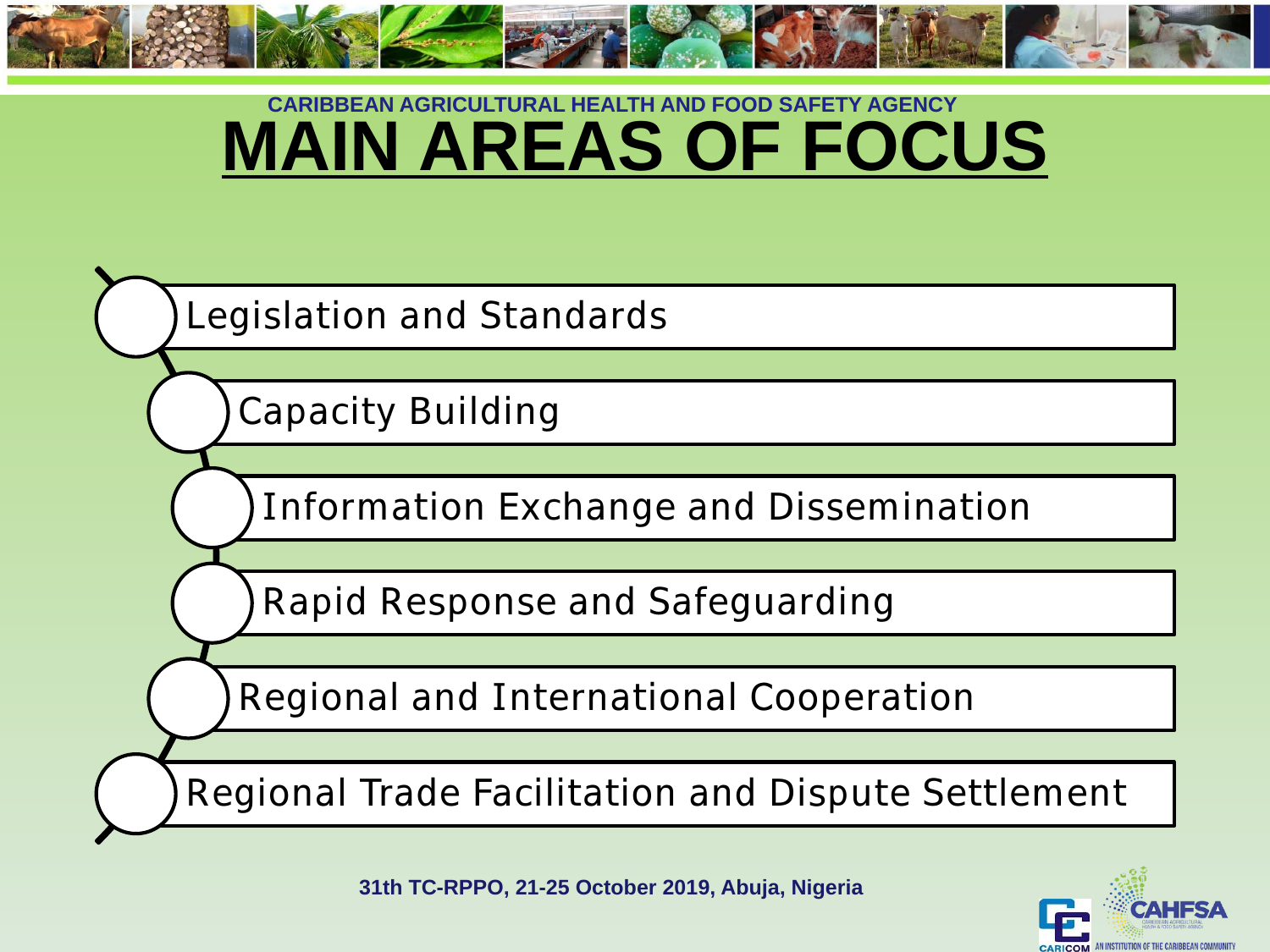

# MAIN AREAS OF FOCUS
Legislation and Standards
Capacity Building
Information Exchange and Dissemination
Rapid Response and Safeguarding
Regional and International Cooperation
Regional Trade Facilitation and Dispute Settlement